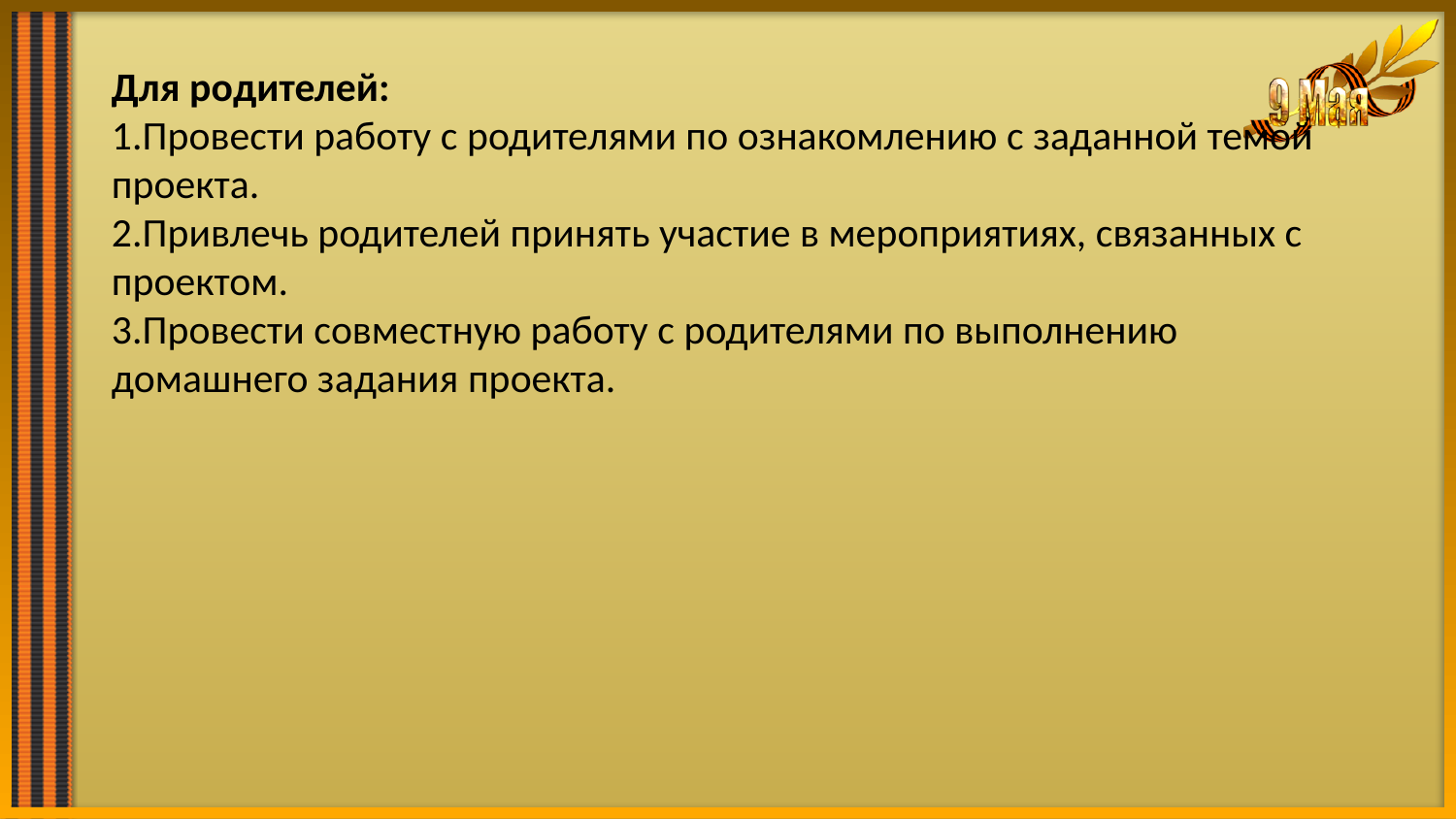

Для родителей:
1.Провести работу с родителями по ознакомлению с заданной темой проекта.
2.Привлечь родителей принять участие в мероприятиях, связанных с проектом.
3.Провести совместную работу с родителями по выполнению домашнего задания проекта.